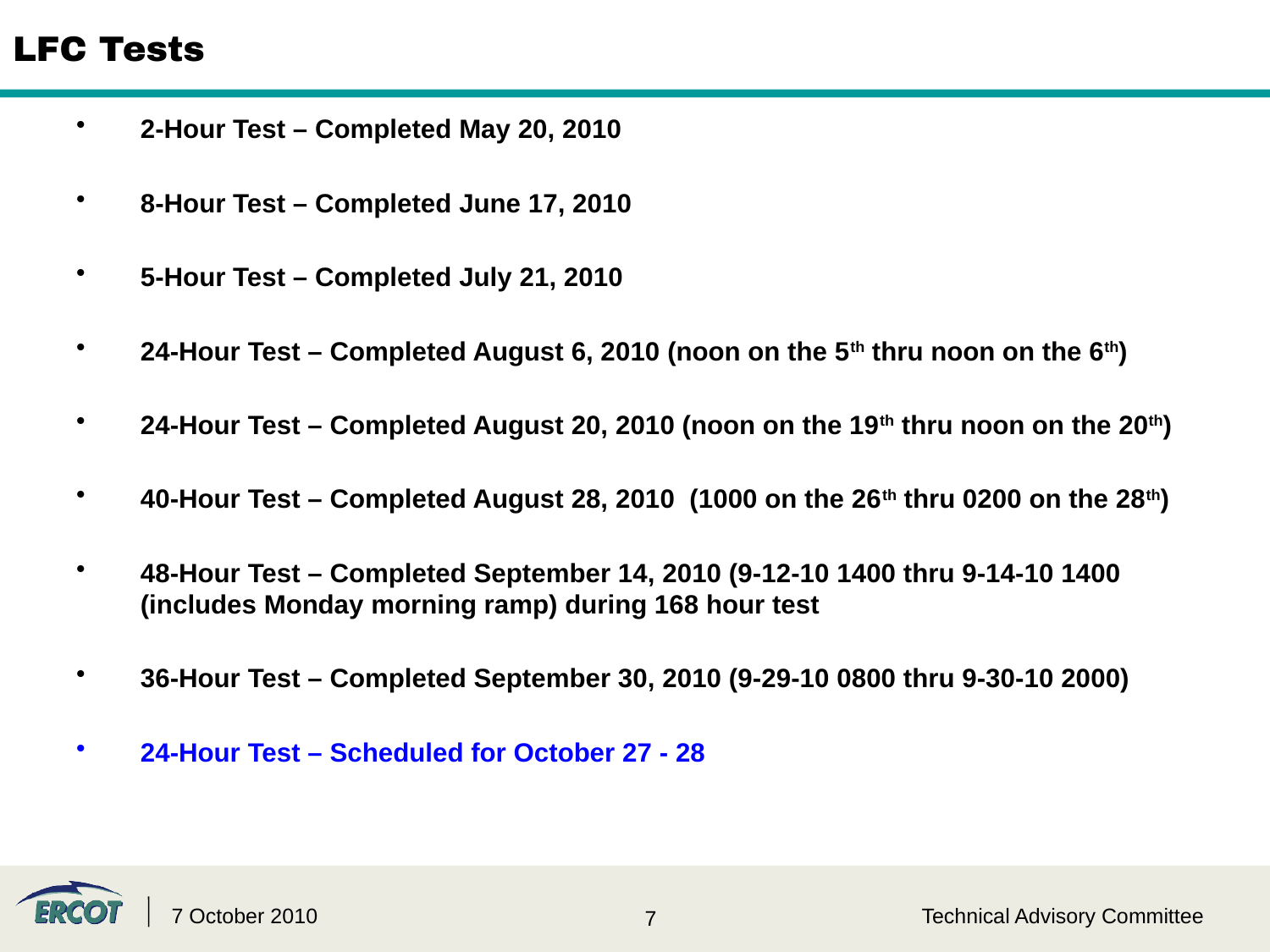

# LFC Tests
2-Hour Test – Completed May 20, 2010

8-Hour Test – Completed June 17, 2010

5-Hour Test – Completed July 21, 2010

24-Hour Test – Completed August 6, 2010 (noon on the 5th thru noon on the 6th)

24-Hour Test – Completed August 20, 2010 (noon on the 19th thru noon on the 20th)

40-Hour Test – Completed August 28, 2010  (1000 on the 26th thru 0200 on the 28th)

48-Hour Test – Completed September 14, 2010 (9-12-10 1400 thru 9-14-10 1400 (includes Monday morning ramp) during 168 hour test

36-Hour Test – Completed September 30, 2010 (9-29-10 0800 thru 9-30-10 2000)

24-Hour Test – Scheduled for October 27 - 28

7 October 2010
Technical Advisory Committee